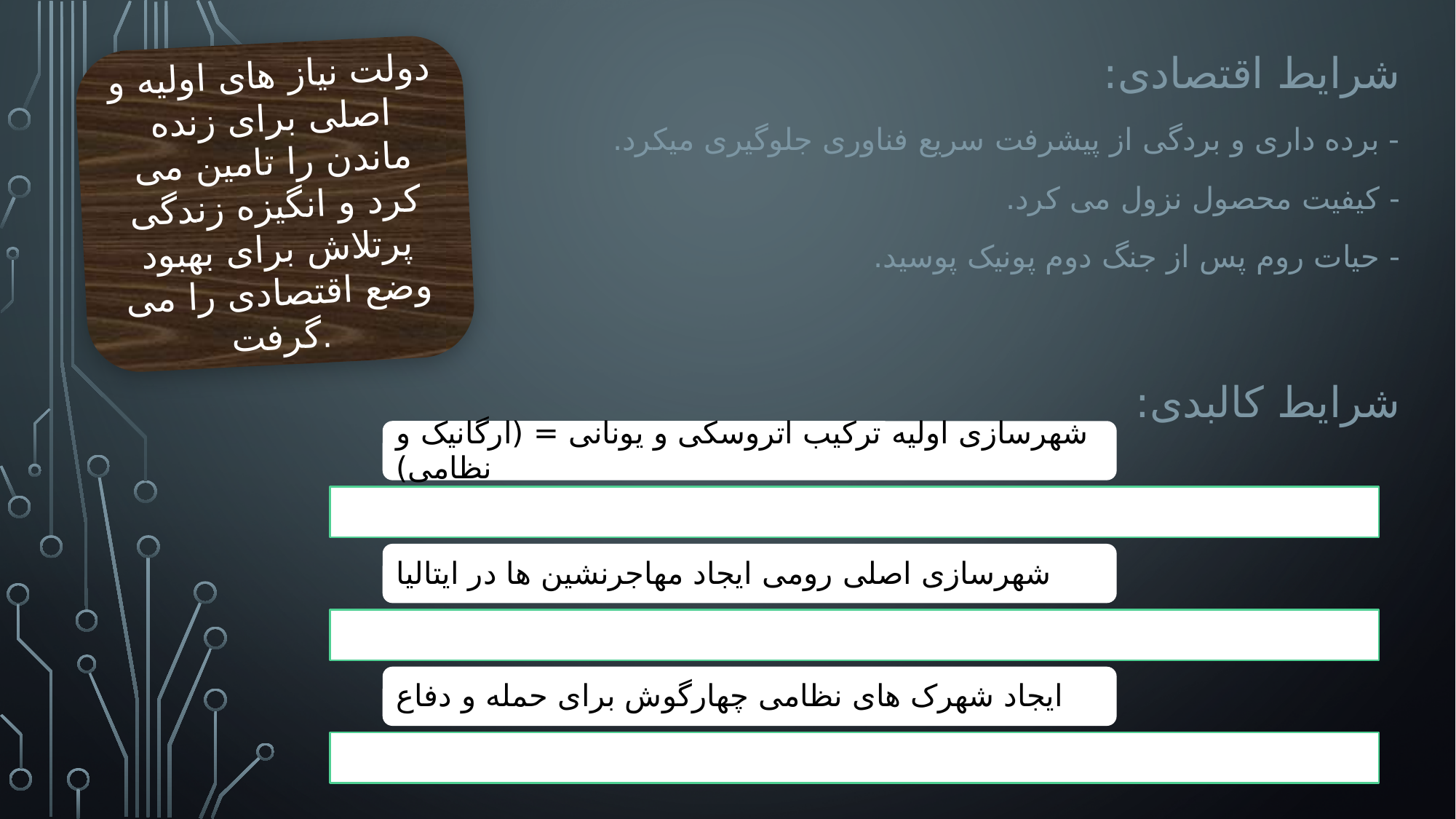

شرایط اقتصادی:
- برده داری و بردگی از پیشرفت سریع فناوری جلوگیری میکرد.
- کیفیت محصول نزول می کرد.
- حیات روم پس از جنگ دوم پونیک پوسید.

شرایط کالبدی:

دولت نیاز های اولیه و اصلی برای زنده ماندن را تامین می کرد و انگیزه زندگی پرتلاش برای بهبود وضع اقتصادی را می گرفت.
شهرسازی اولیه ترکیب اتروسکی و یونانی = (ارگانیک و نظامی)
شهرسازی اصلی رومی ایجاد مهاجرنشین ها در ایتالیا
ایجاد شهرک های نظامی چهارگوش برای حمله و دفاع